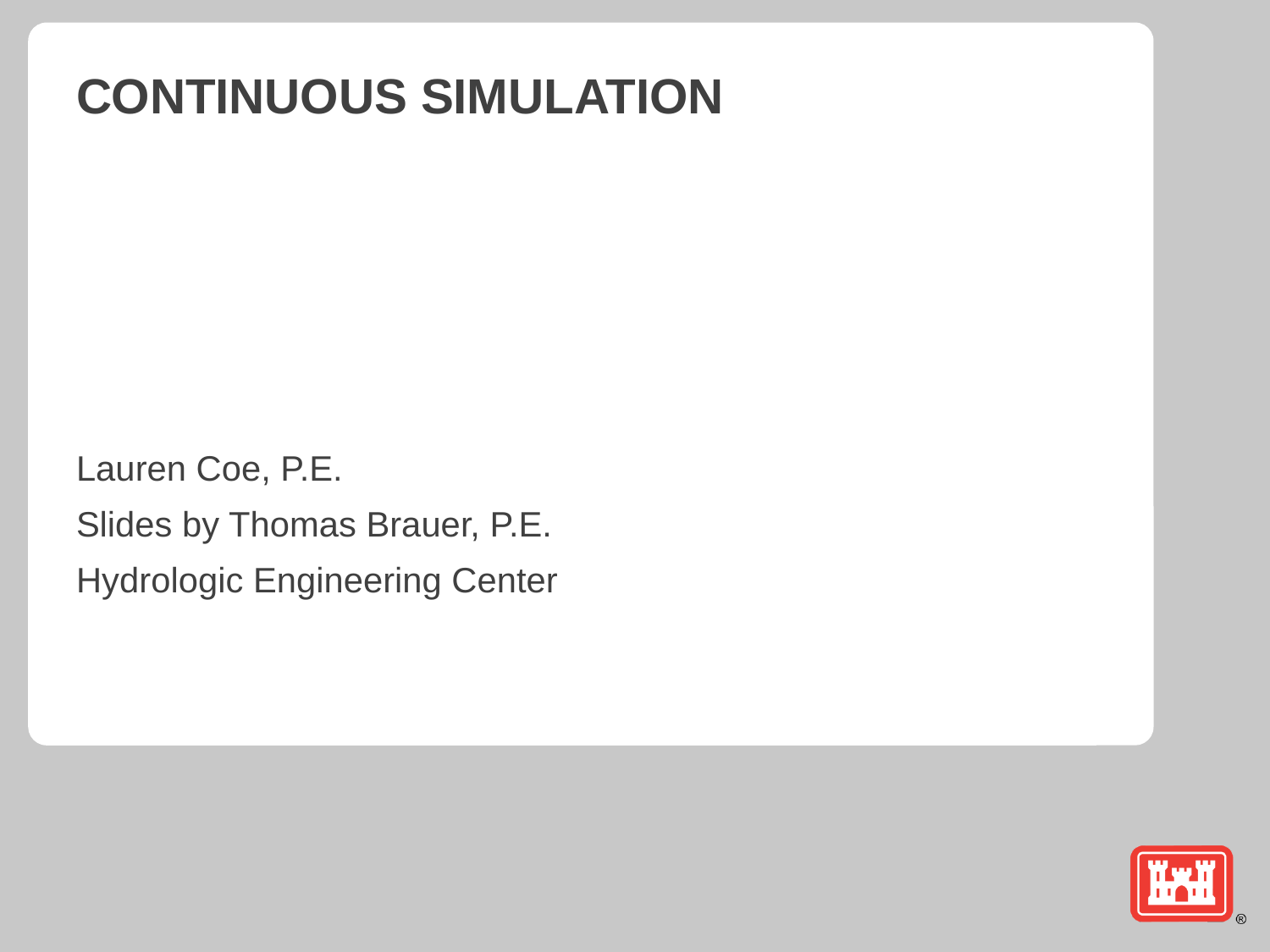

# Continuous Simulation
Lauren Coe, P.E.
Slides by Thomas Brauer, P.E.
Hydrologic Engineering Center